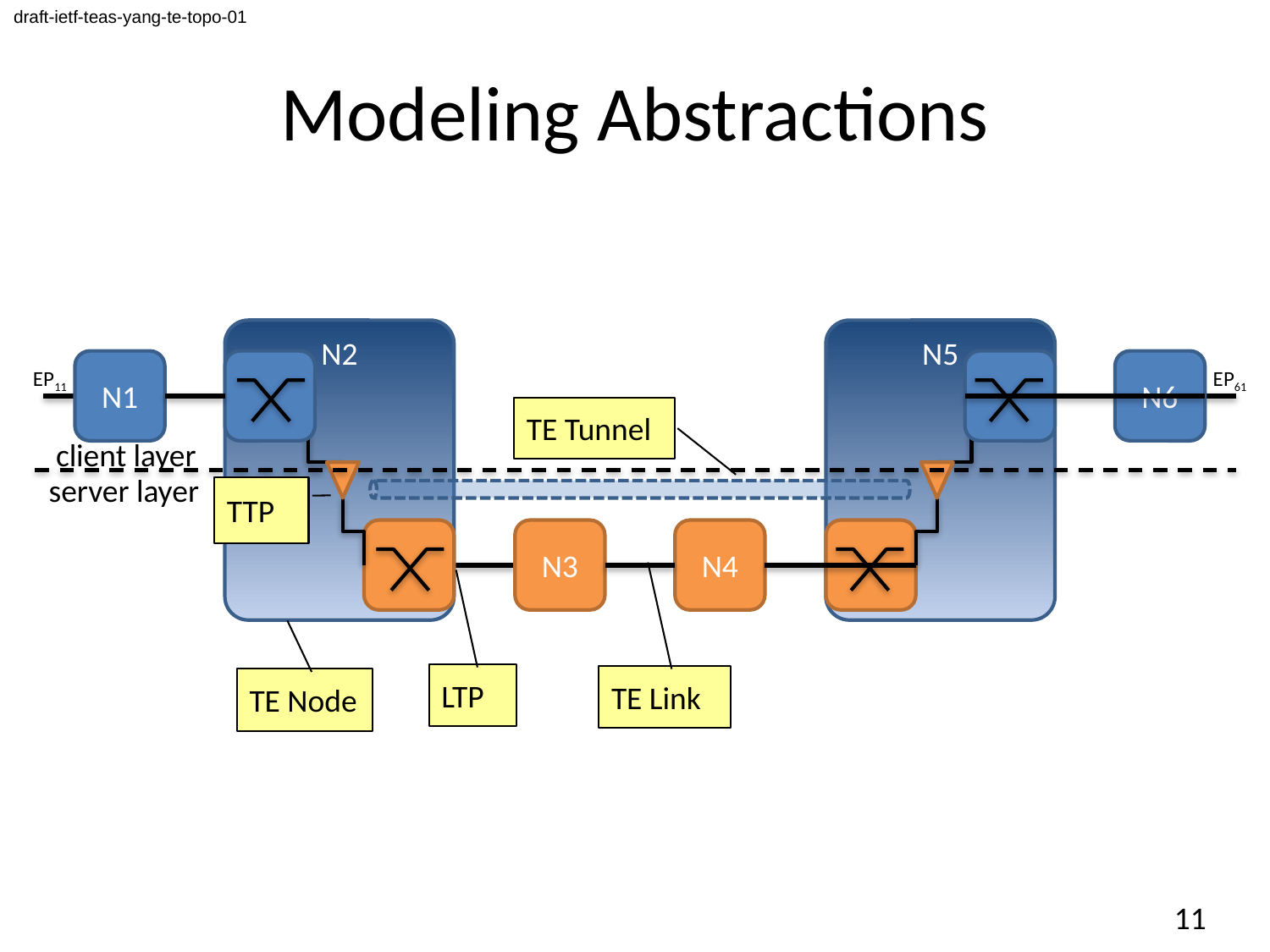

draft-ietf-teas-yang-te-topo-01
# Modeling Abstractions

N2

N1
EP11
N5

N6
EP61
TE Tunnel
client layer
server layer
TTP
N3
N4
LTP
TE Link
TE Node
11